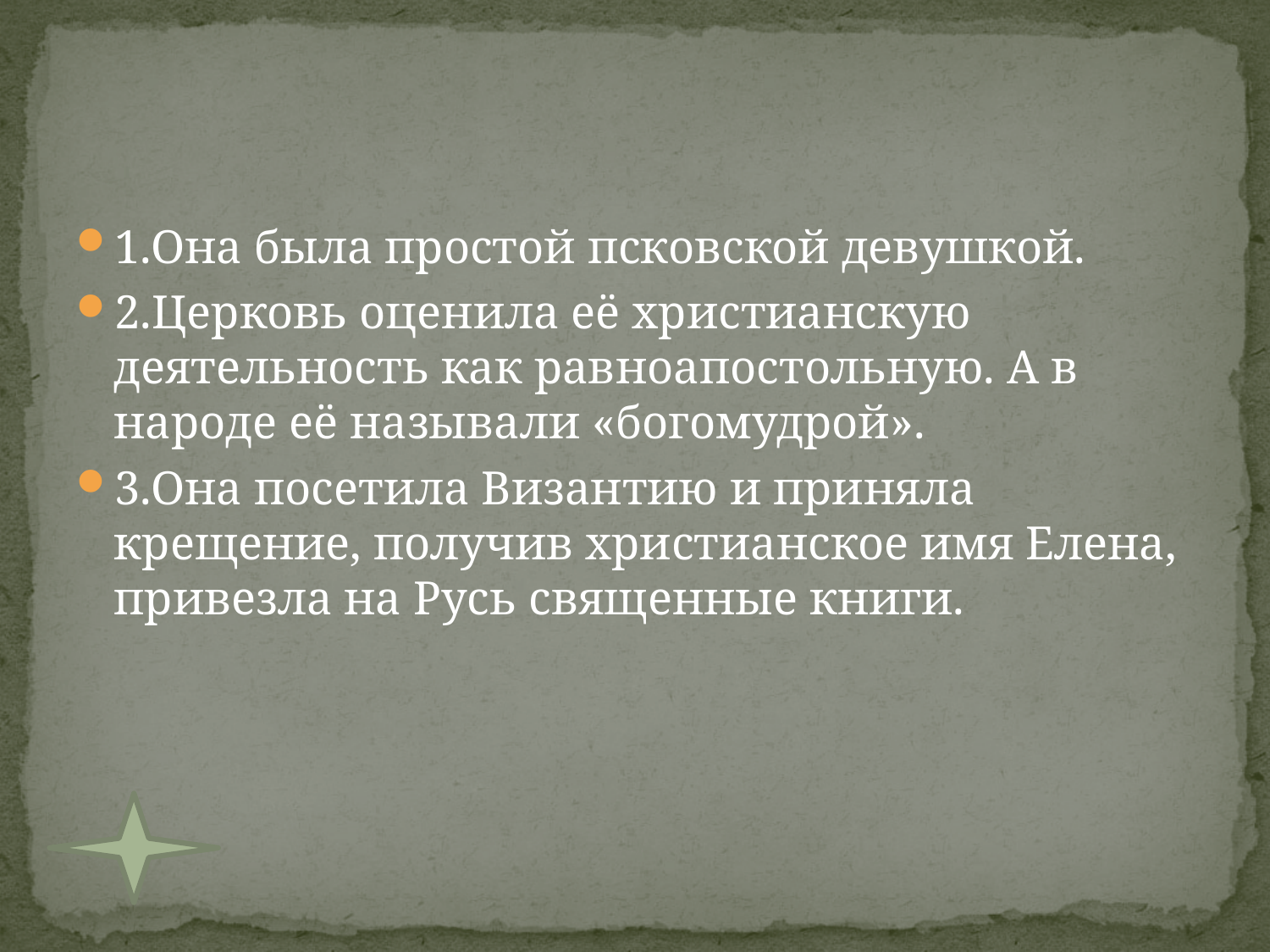

#
1.Она была простой псковской девушкой.
2.Церковь оценила её христианскую деятельность как равноапостольную. А в народе её называли «богомудрой».
3.Она посетила Византию и приняла крещение, получив христианское имя Елена, привезла на Русь священные книги.